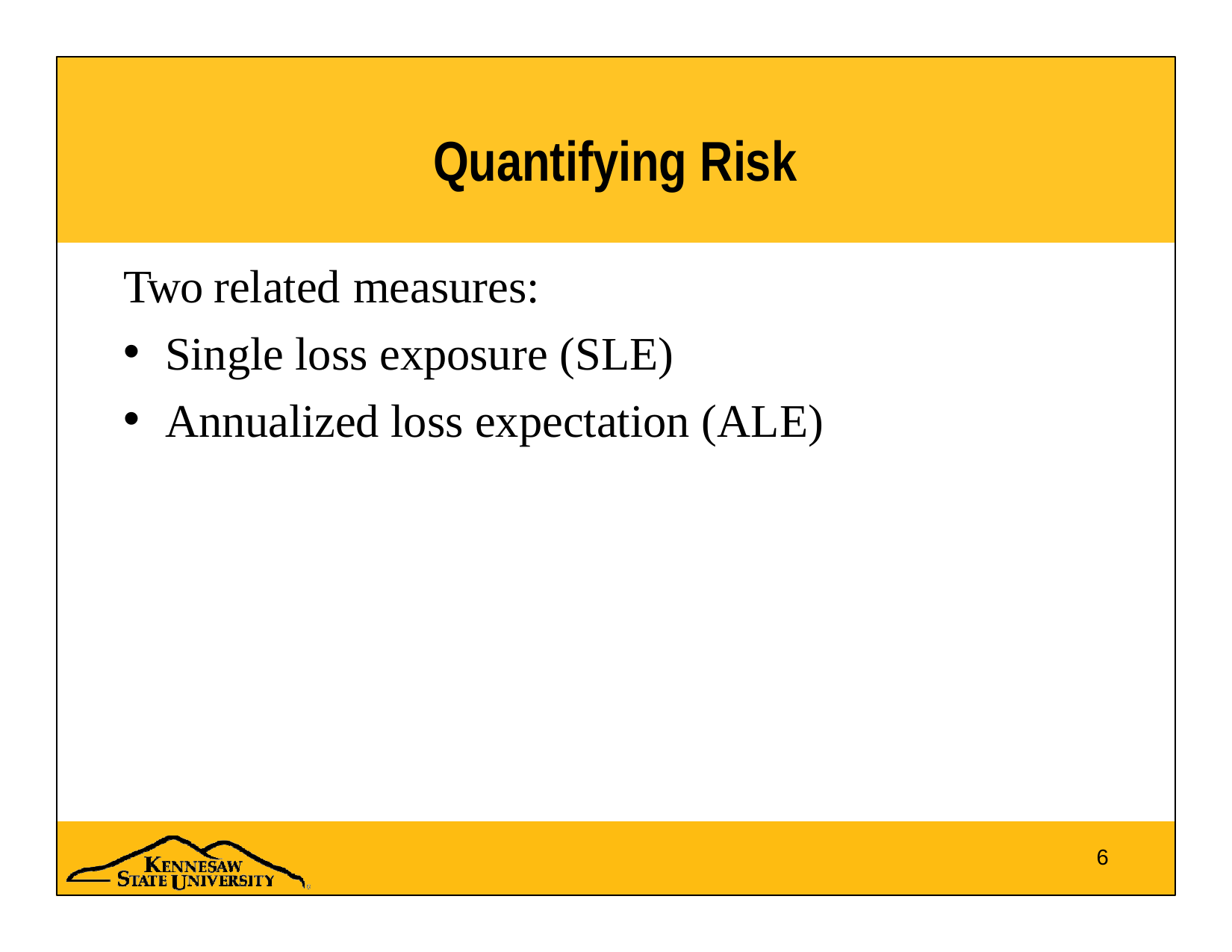

# Quantifying Risk
Two related measures:
Single loss exposure (SLE)
Annualized loss expectation (ALE)

6